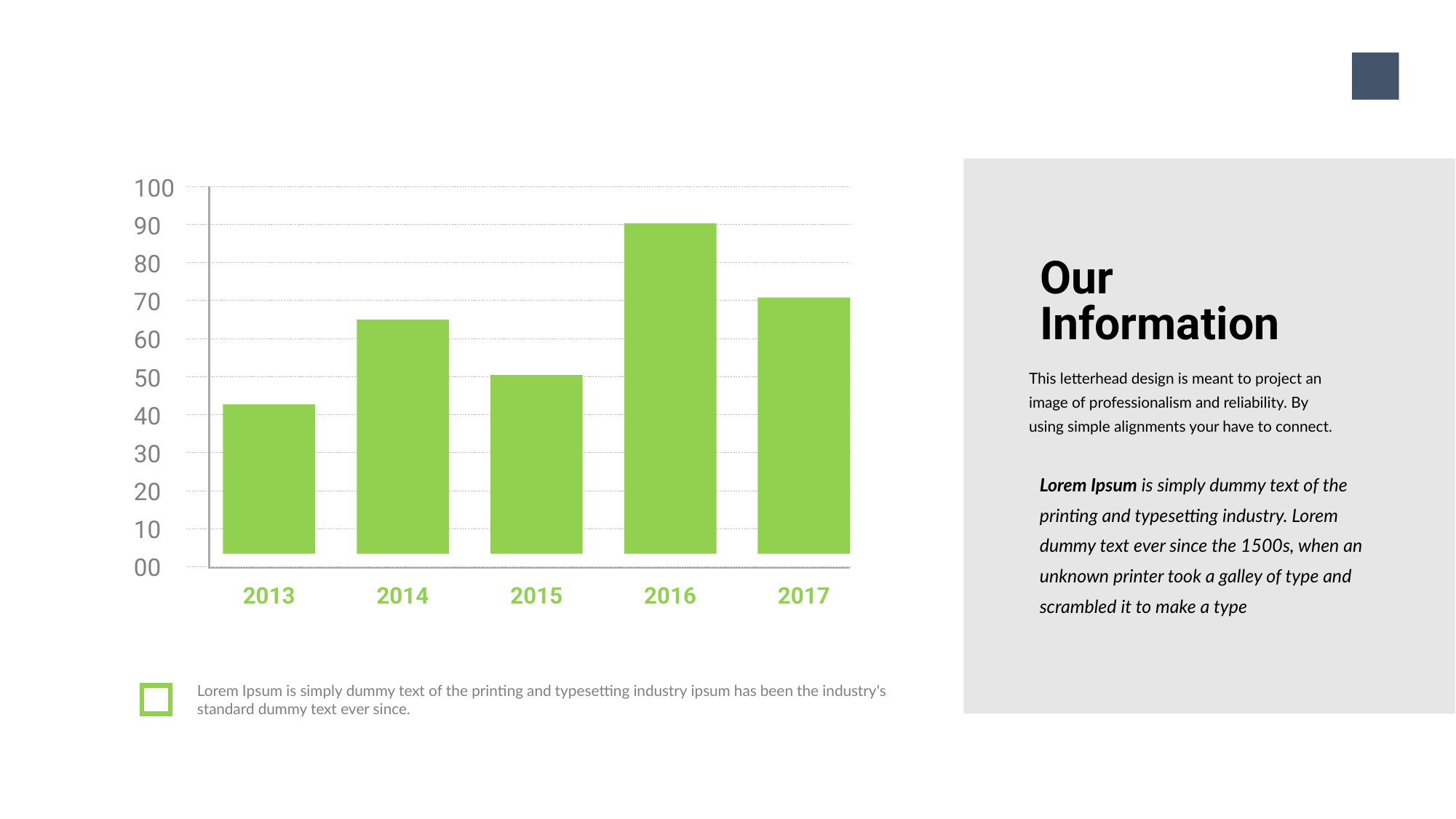

8
100
90
80
70
60
50
40
30
20
10
00

2013
2014
2015
2016
2017
Lorem Ipsum is simply dummy text of the printing and typesetting industry ipsum has been the industry's standard dummy text ever since.

Our Information
This letterhead design is meant to project an image of professionalism and reliability. By using simple alignments your have to connect.
Lorem Ipsum is simply dummy text of the printing and typesetting industry. Lorem dummy text ever since the 1500s, when an unknown printer took a galley of type and scrambled it to make a type